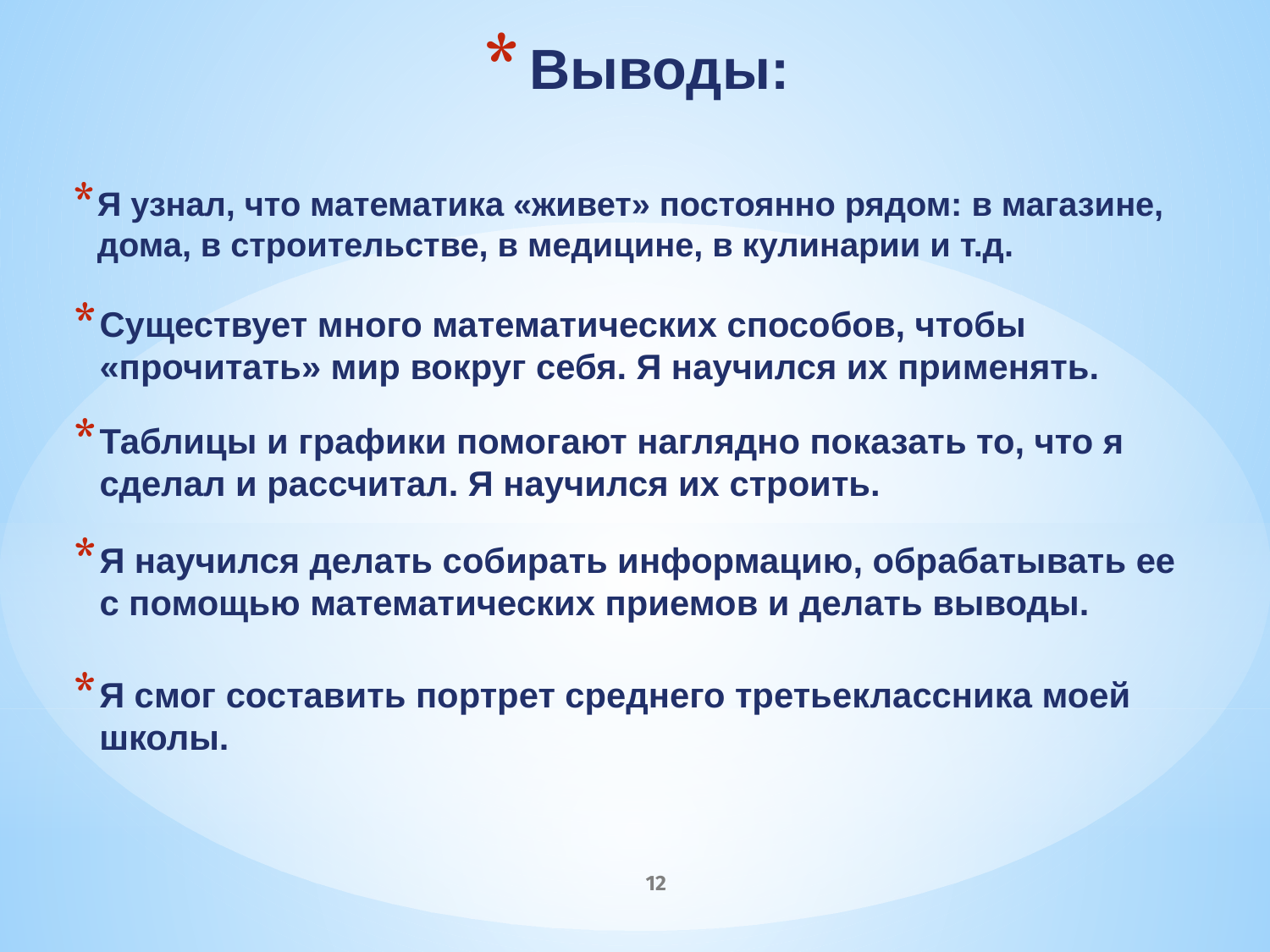

# Выводы:
Я узнал, что математика «живет» постоянно рядом: в магазине, дома, в строительстве, в медицине, в кулинарии и т.д.
Существует много математических способов, чтобы «прочитать» мир вокруг себя. Я научился их применять.
Таблицы и графики помогают наглядно показать то, что я сделал и рассчитал. Я научился их строить.
Я научился делать собирать информацию, обрабатывать ее с помощью математических приемов и делать выводы.
Я смог составить портрет среднего третьеклассника моей школы.
12